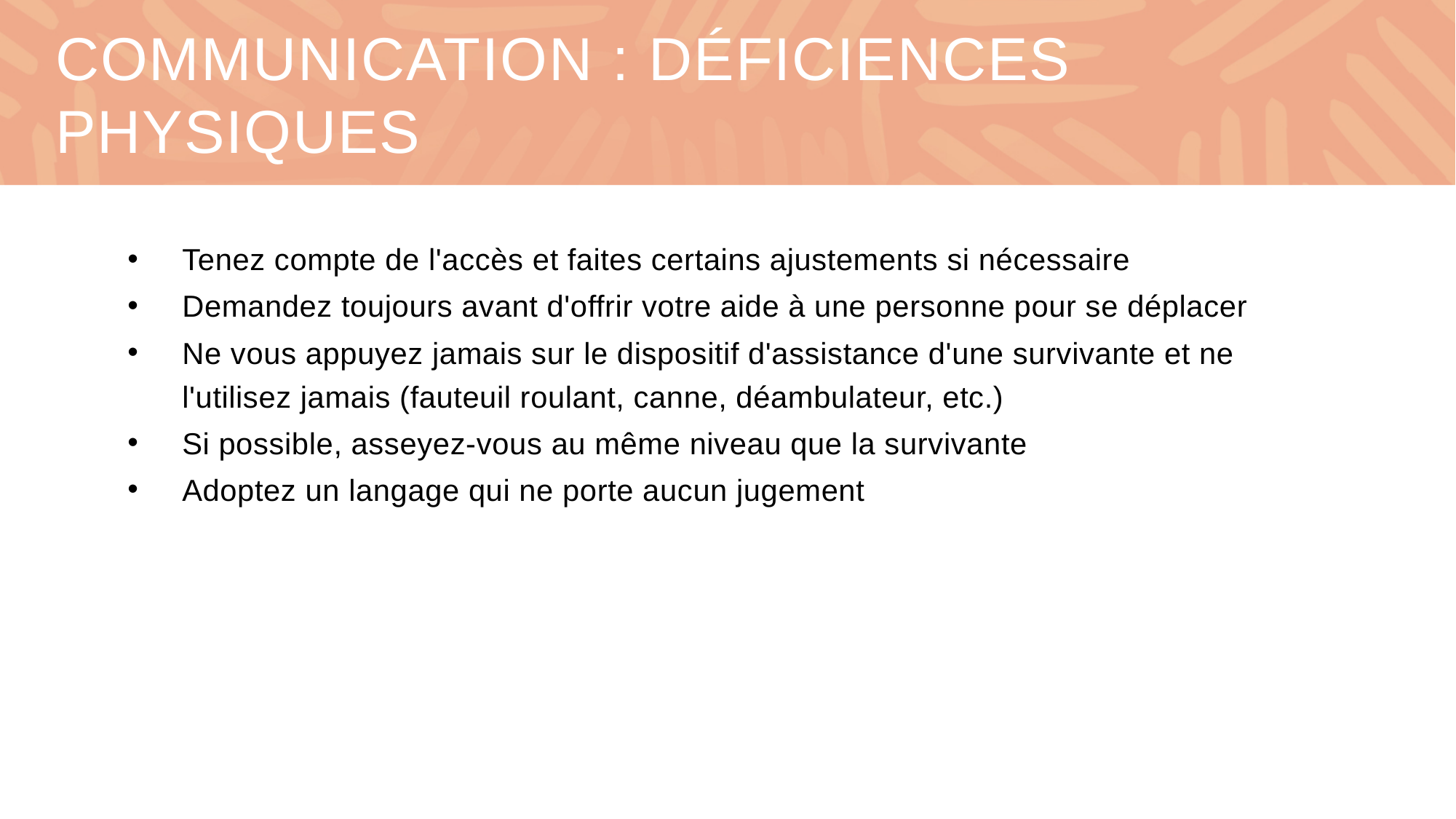

Communication : Déficiences physiques
Tenez compte de l'accès et faites certains ajustements si nécessaire
Demandez toujours avant d'offrir votre aide à une personne pour se déplacer
Ne vous appuyez jamais sur le dispositif d'assistance d'une survivante et ne l'utilisez jamais (fauteuil roulant, canne, déambulateur, etc.)
Si possible, asseyez-vous au même niveau que la survivante
Adoptez un langage qui ne porte aucun jugement